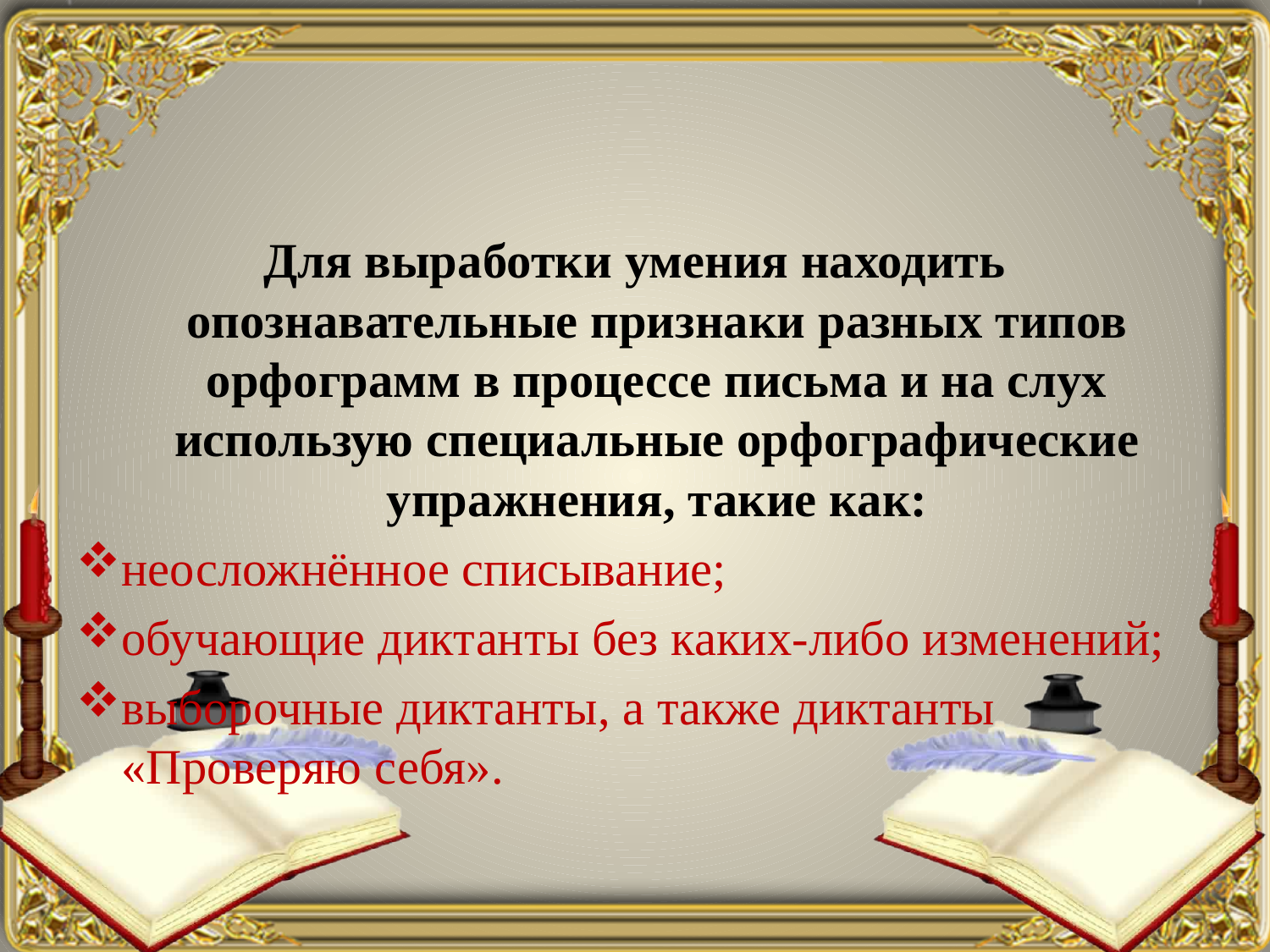

#
Для выработки умения находить опознавательные признаки разных типов орфограмм в процессе письма и на слух использую специальные орфографические упражнения, такие как:
неосложнённое списывание;
обучающие диктанты без каких-либо изменений;
выборочные диктанты, а также диктанты «Проверяю себя».